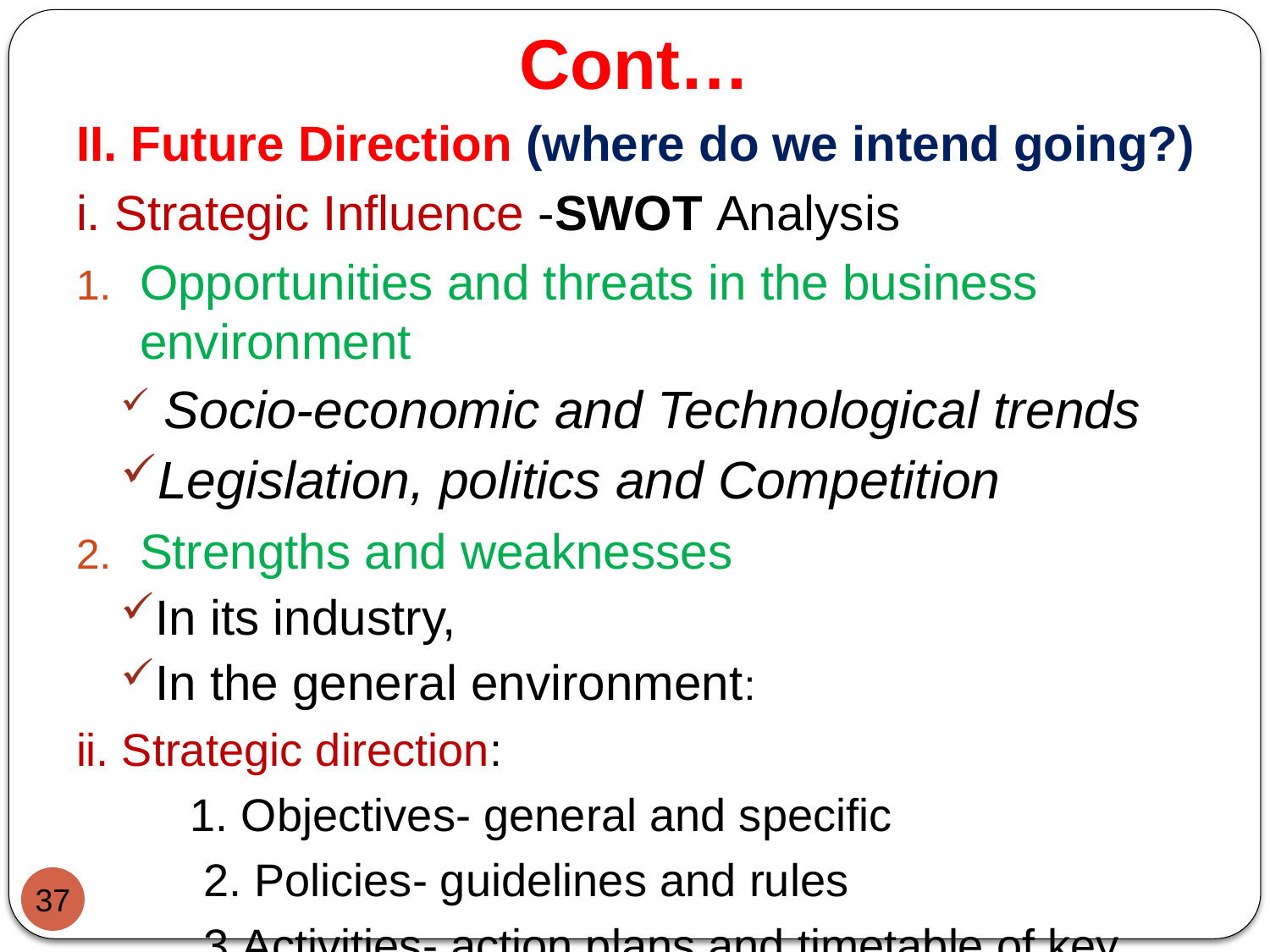

# Cont…
II. Future Direction (where do we intend going?)
i. Strategic Influence -SWOT Analysis
Opportunities and threats in the business environment
 Socio-economic and Technological trends
Legislation, politics and Competition
Strengths and weaknesses
In its industry,
In the general environment:
ii. Strategic direction:
	      1. Objectives- general and specific
          2. Policies- guidelines and rules
          3.Activities- action plans and timetable of key activities

37